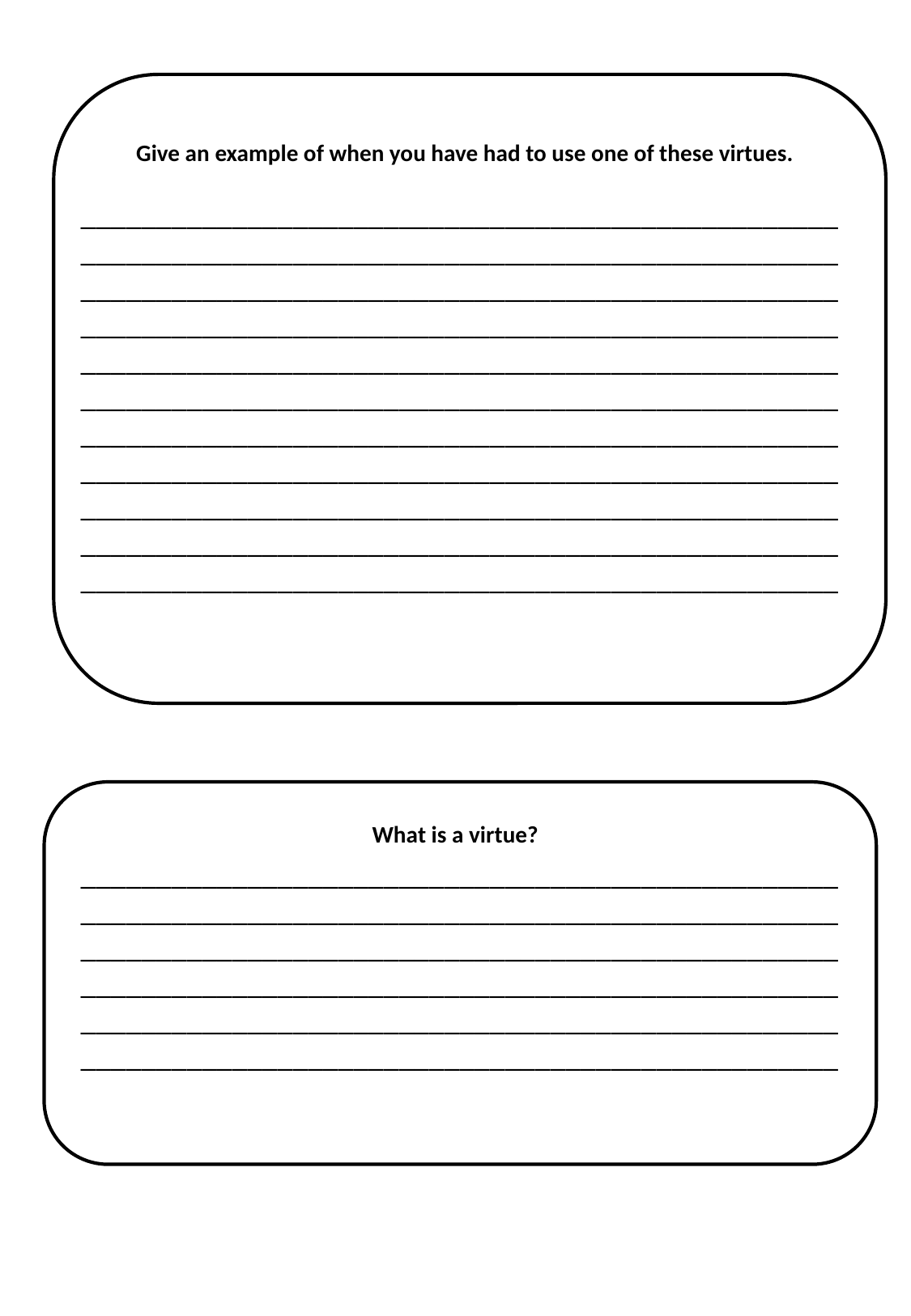

.
Give an example of when you have had to use one of these virtues.
______________________________________________________________________________________________________________________________________________________________________________________________________________________________________________________________________________________________________________________________________________________________________________________________________________________________________________________________________________________________________________________________________________________________________

What is a virtue?
____________________________________________________________________________________________________________________________________________________________________________________________________________________________________________________________________________________________________________